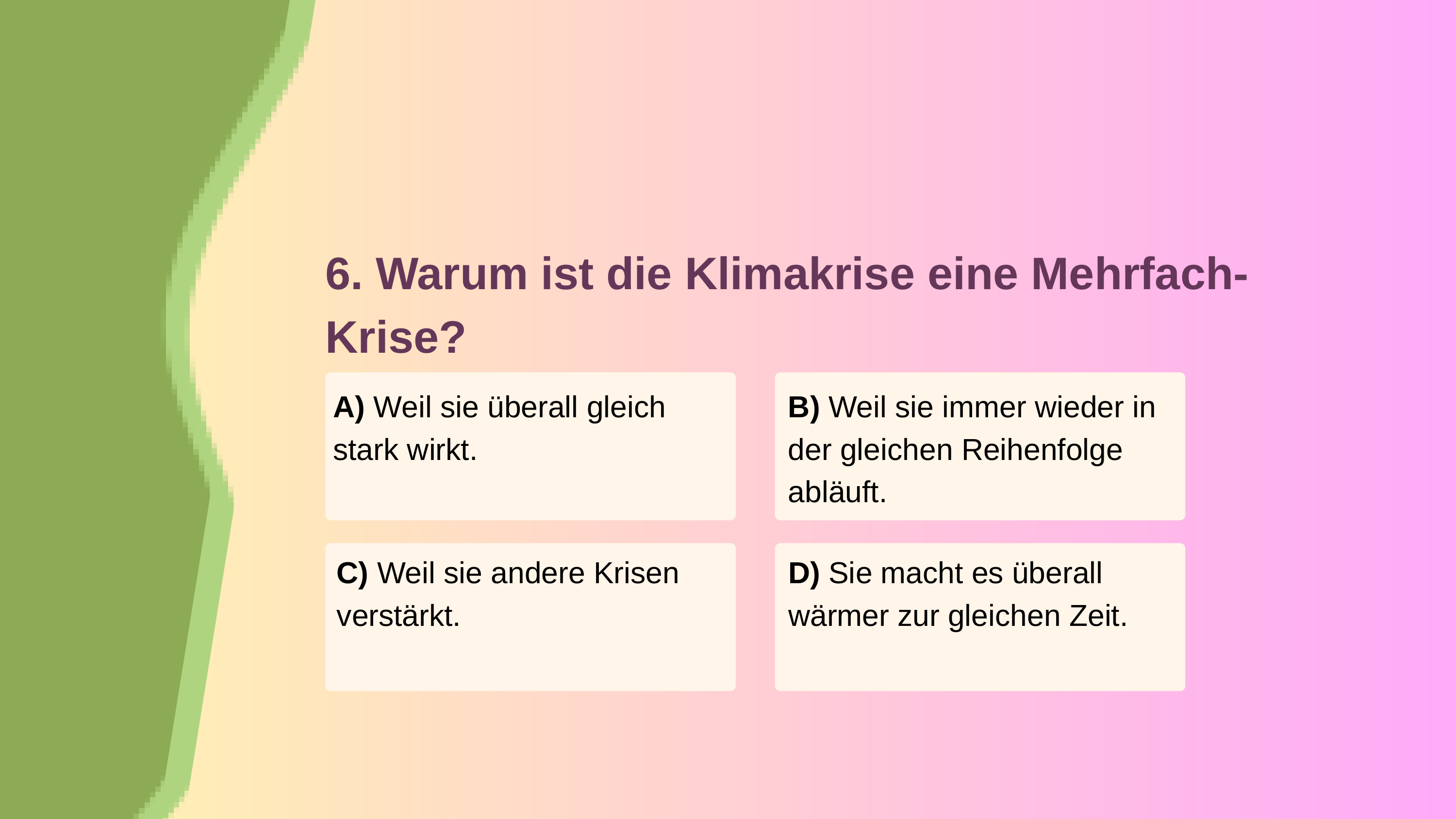

6. Warum ist die Klimakrise eine Mehrfach-Krise?

A) Weil sie überall gleich stark wirkt.
B) Weil sie immer wieder in der gleichen Reihenfolge abläuft.

C) Weil sie andere Krisen verstärkt.
D) Sie macht es überall wärmer zur gleichen Zeit.